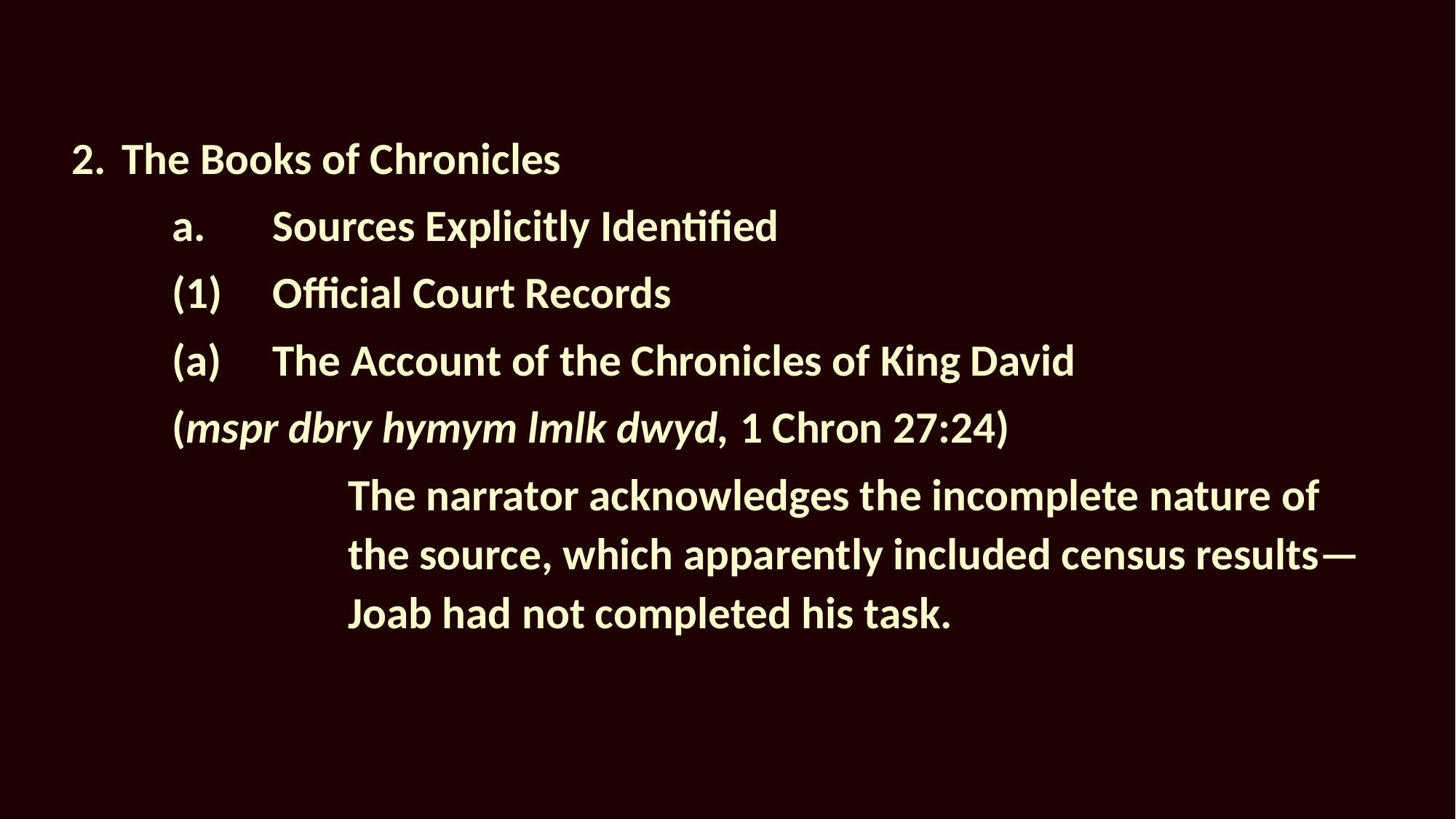

The Books of Chronicles
		a.		Sources Explicitly Identified
					(1)	Official Court Records
								(a)	The Account of the Chronicles of King David
									(mspr dbry hymym lmlk dwyd, 1 Chron 27:24)
The narrator acknowledges the incomplete nature of the source, which apparently included census results—Joab had not completed his task.